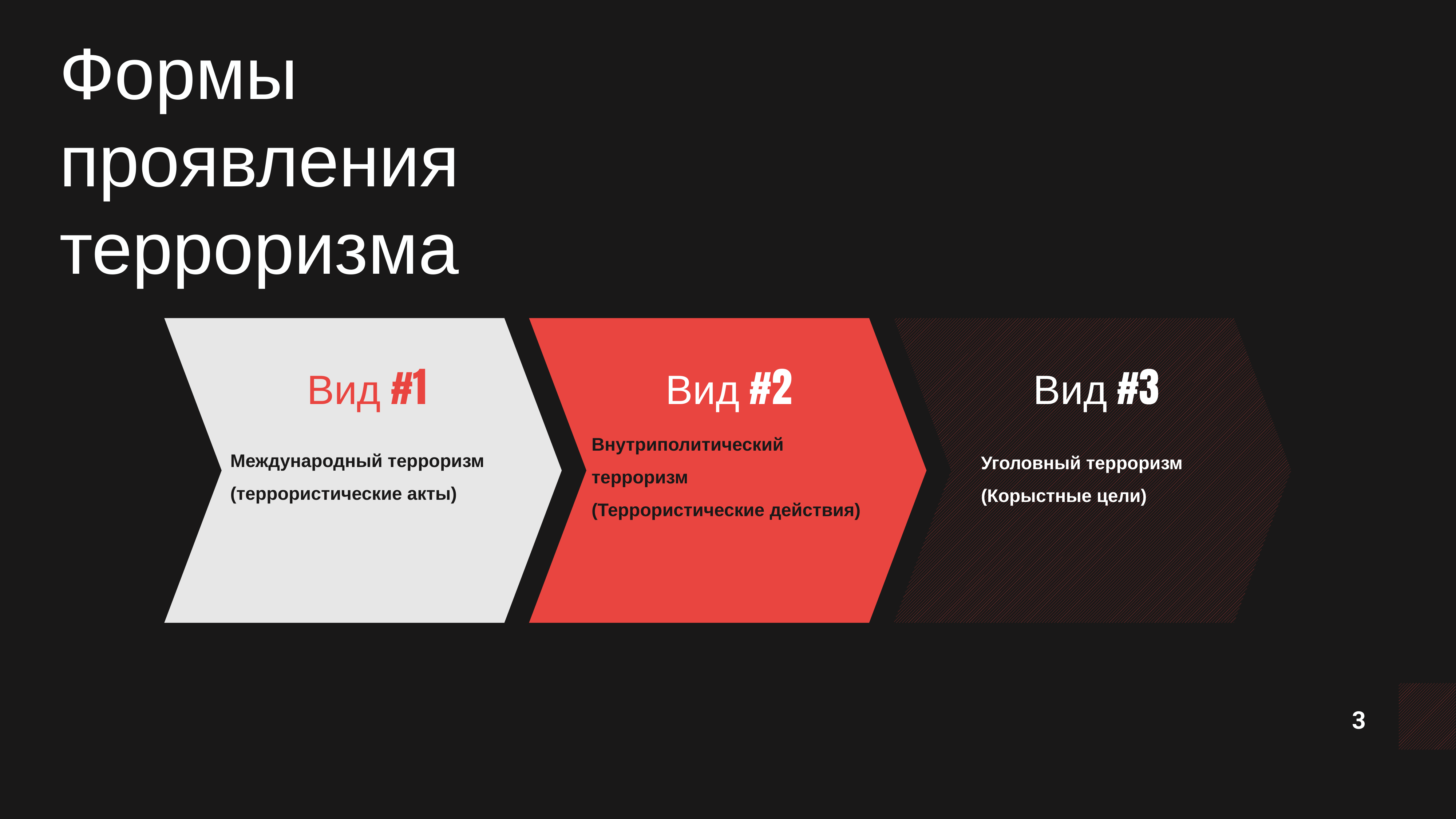

Формы
проявления
терроризма

Вид #1
Международный терроризм
(террористические акты)

Вид #2
Внутриполитический
терроризм
(Террористические действия)

Вид #3
Уголовный терроризм      (Корыстные цели)

3